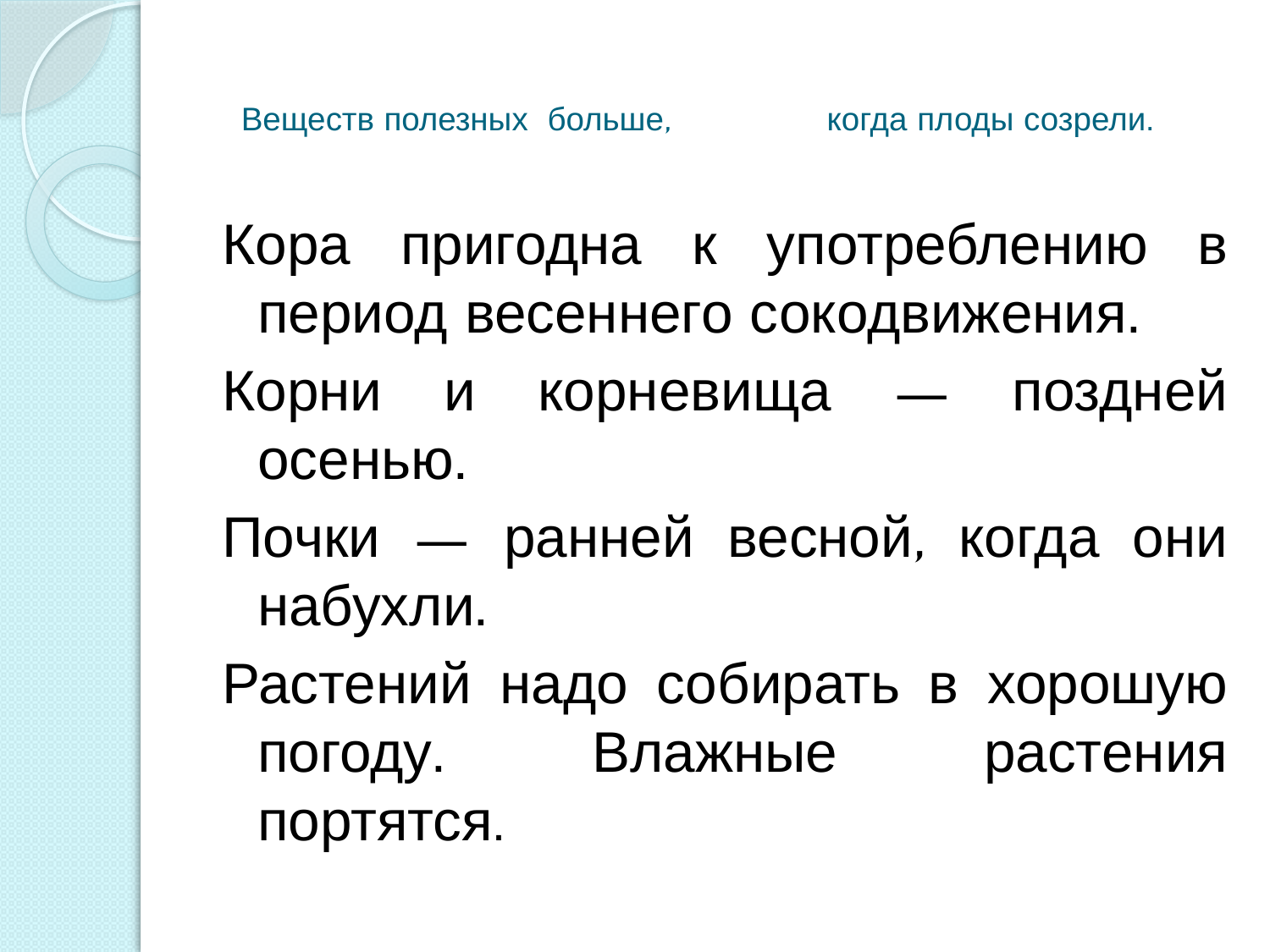

# Веществ полезных  больше,                когда плоды созрели.
Кора пригодна к употреблению в период весеннего сокодвижения.
Корни и корневища — поздней осенью.
Почки — ранней весной, когда они набухли.
Растений надо собирать в хорошую погоду. Влажные растения портятся.